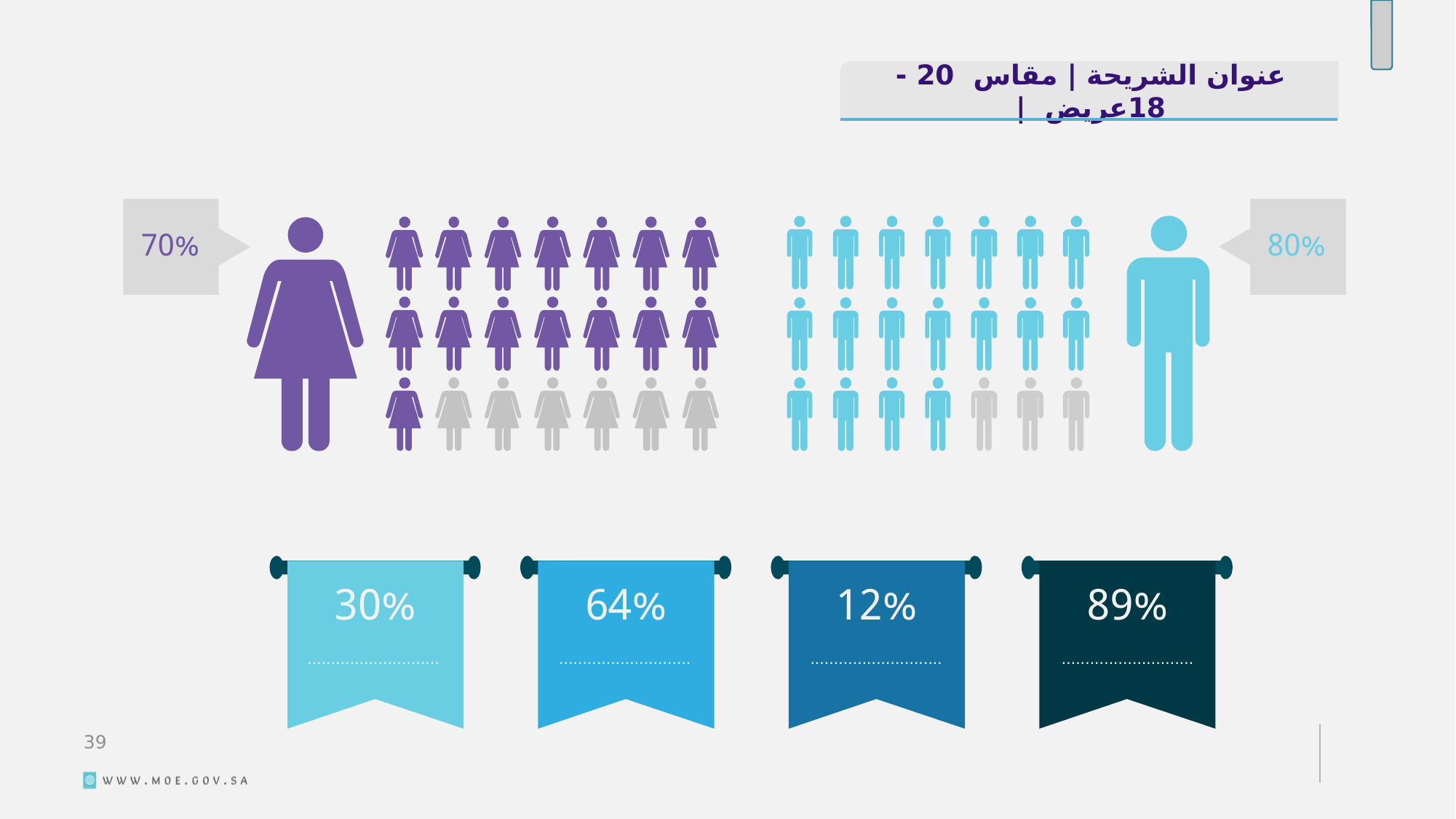

عنوان الشريحة | مقاس  20 - 18عريض  |

70%
80%

30%
64%
12%
89%
............................
............................
............................
............................
39